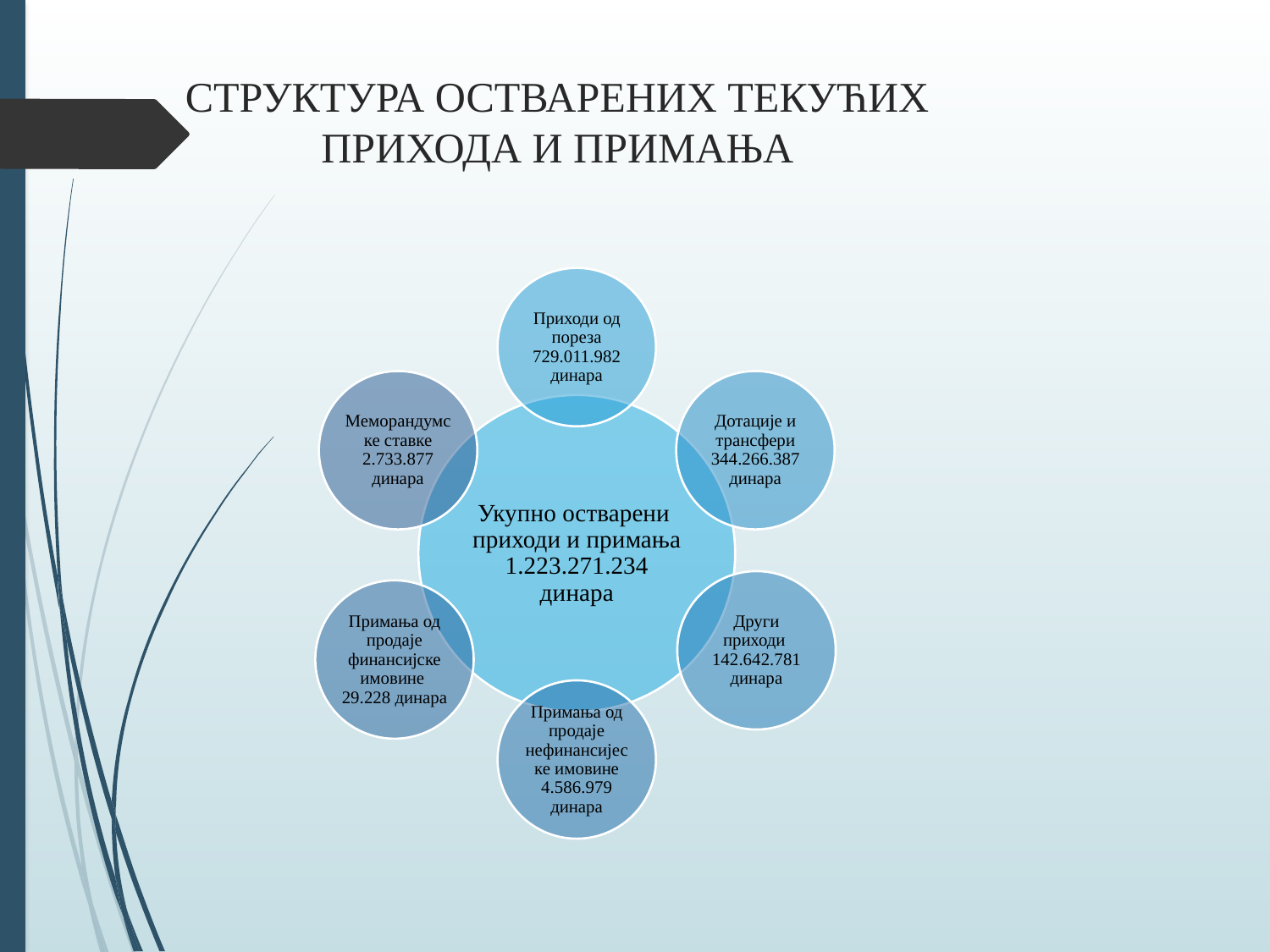

# СТРУКТУРА ОСТВАРЕНИХ ТЕКУЋИХ ПРИХОДА И ПРИМАЊА
Укупно остварени  приходи и примања 1.223.271.234 динара
Приходи од пореза 729.011.982 динара
Дотације и трансфери 344.266.387 динара
Други приходи  142.642.781 динара
Примања од продаје нефинансијеске имовине 4.586.979 динара
Примања од продаје финансијске имовине  29.228 динара
Меморандумске ставке 2.733.877 динара